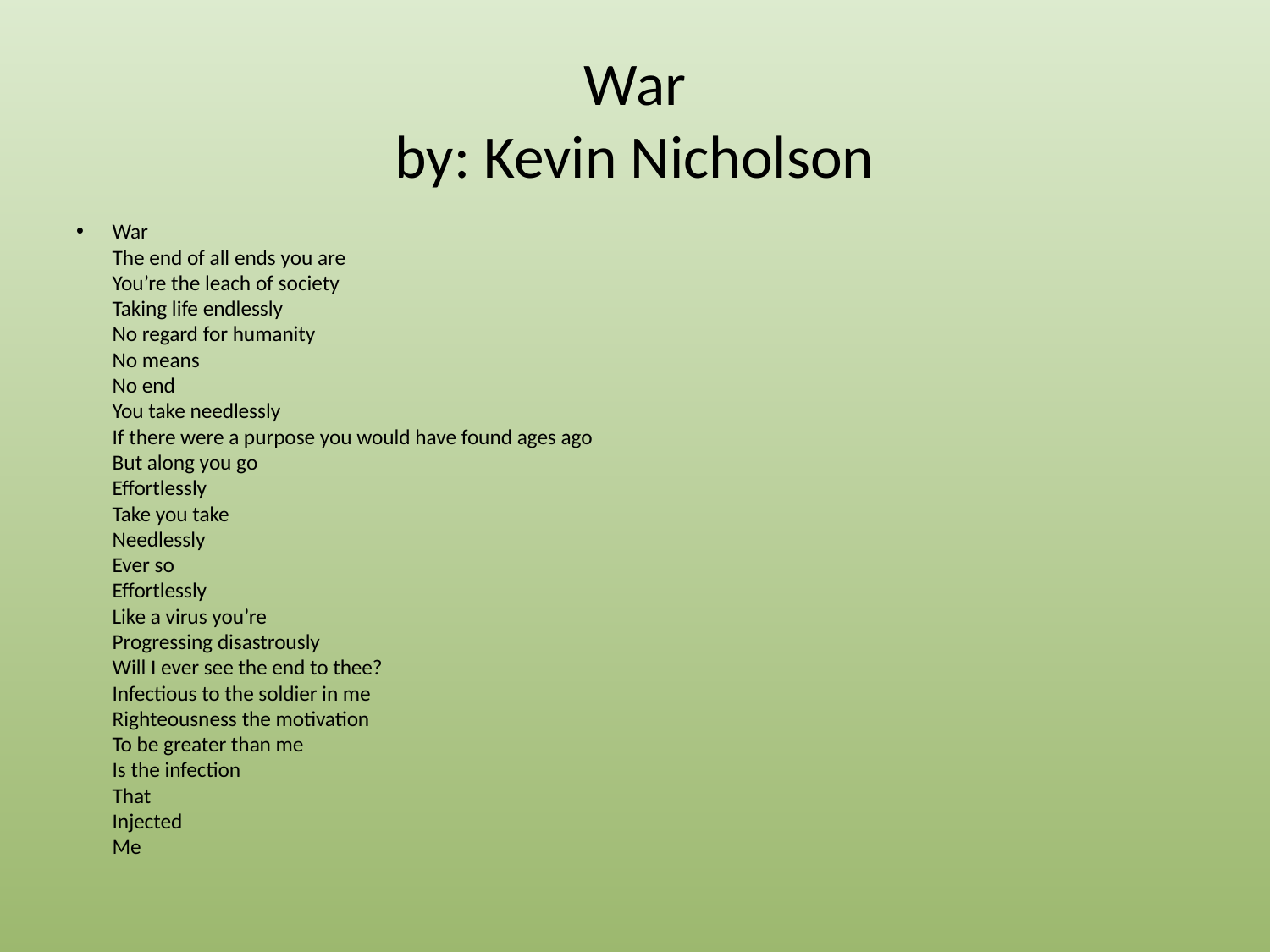

# War by: Kevin Nicholson
War
The end of all ends you are
You’re the leach of society
Taking life endlessly
No regard for humanity
No means
No end
You take needlessly
If there were a purpose you would have found ages ago
But along you go
Effortlessly
Take you take
Needlessly
Ever so
Effortlessly
Like a virus you’re
Progressing disastrously
Will I ever see the end to thee?
Infectious to the soldier in me
Righteousness the motivation  
To be greater than me
Is the infection  
That
Injected
Me